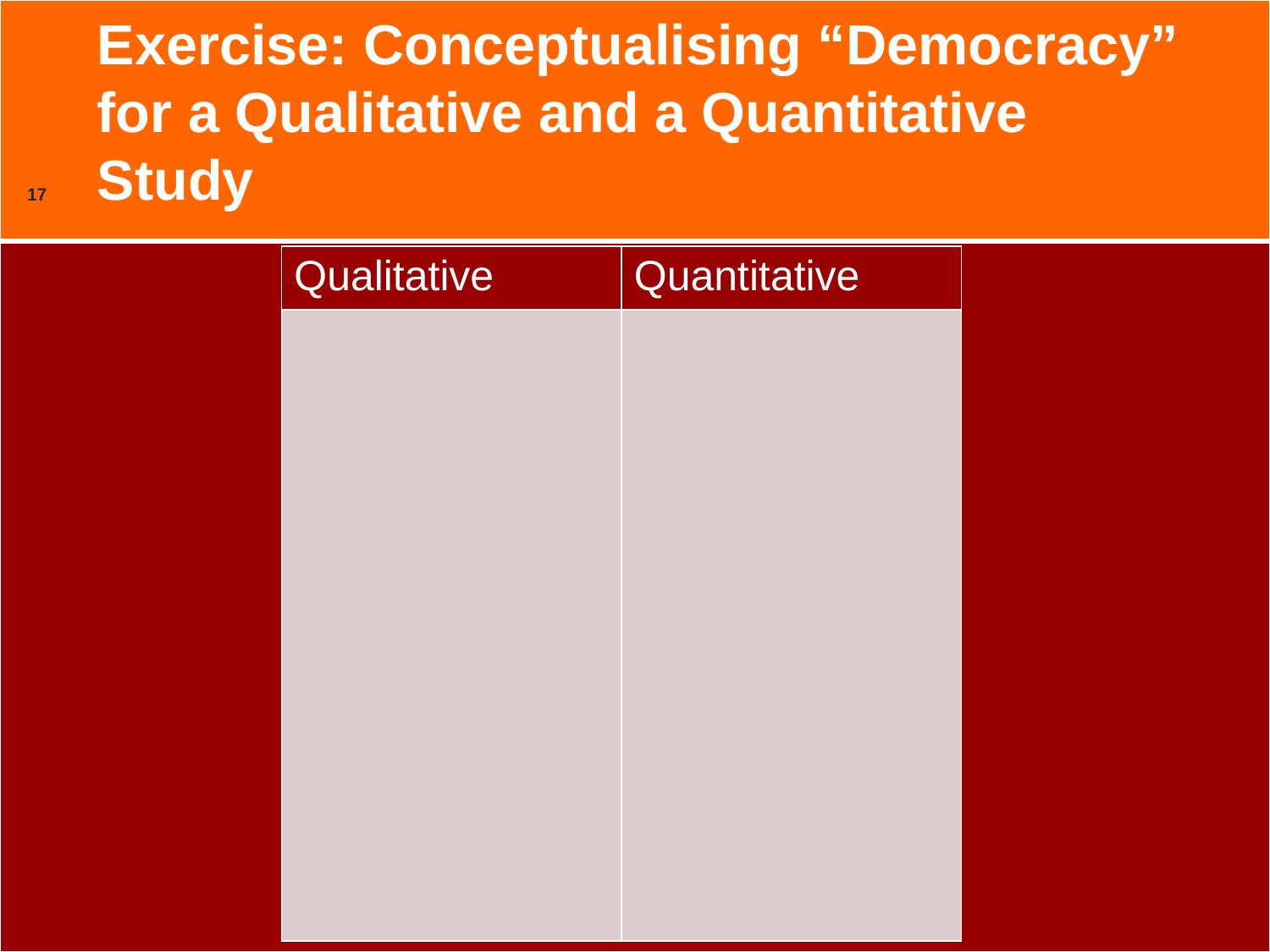

|  |
| --- |
# Exercise: Conceptualising “Democracy” for a Qualitative and a Quantitative Study
|  |
| --- |
17
| Qualitative | Quantitative |
| --- | --- |
|  |  |